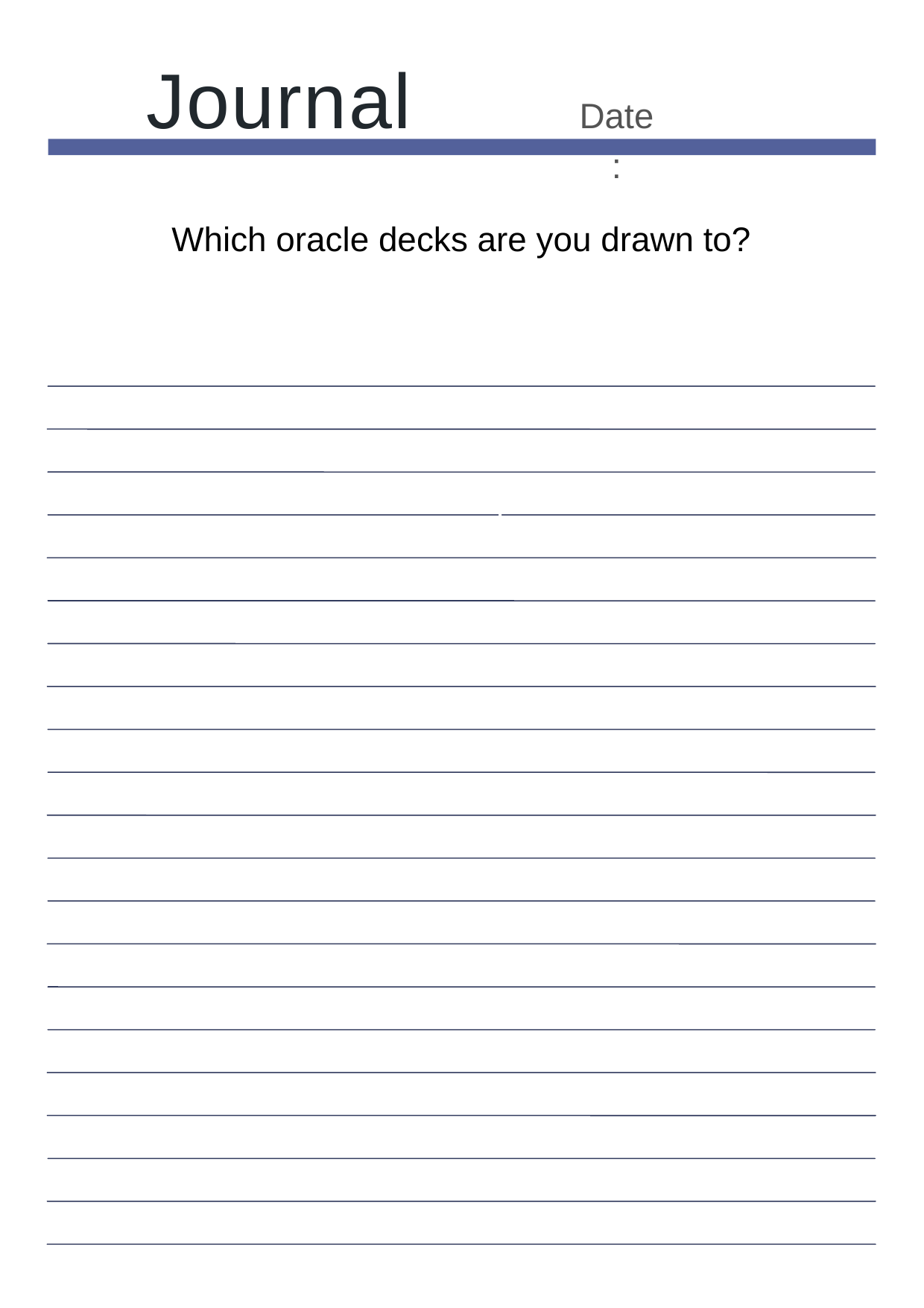

Journal
Date:

Which oracle decks are you drawn to?

Journal Prompt Here